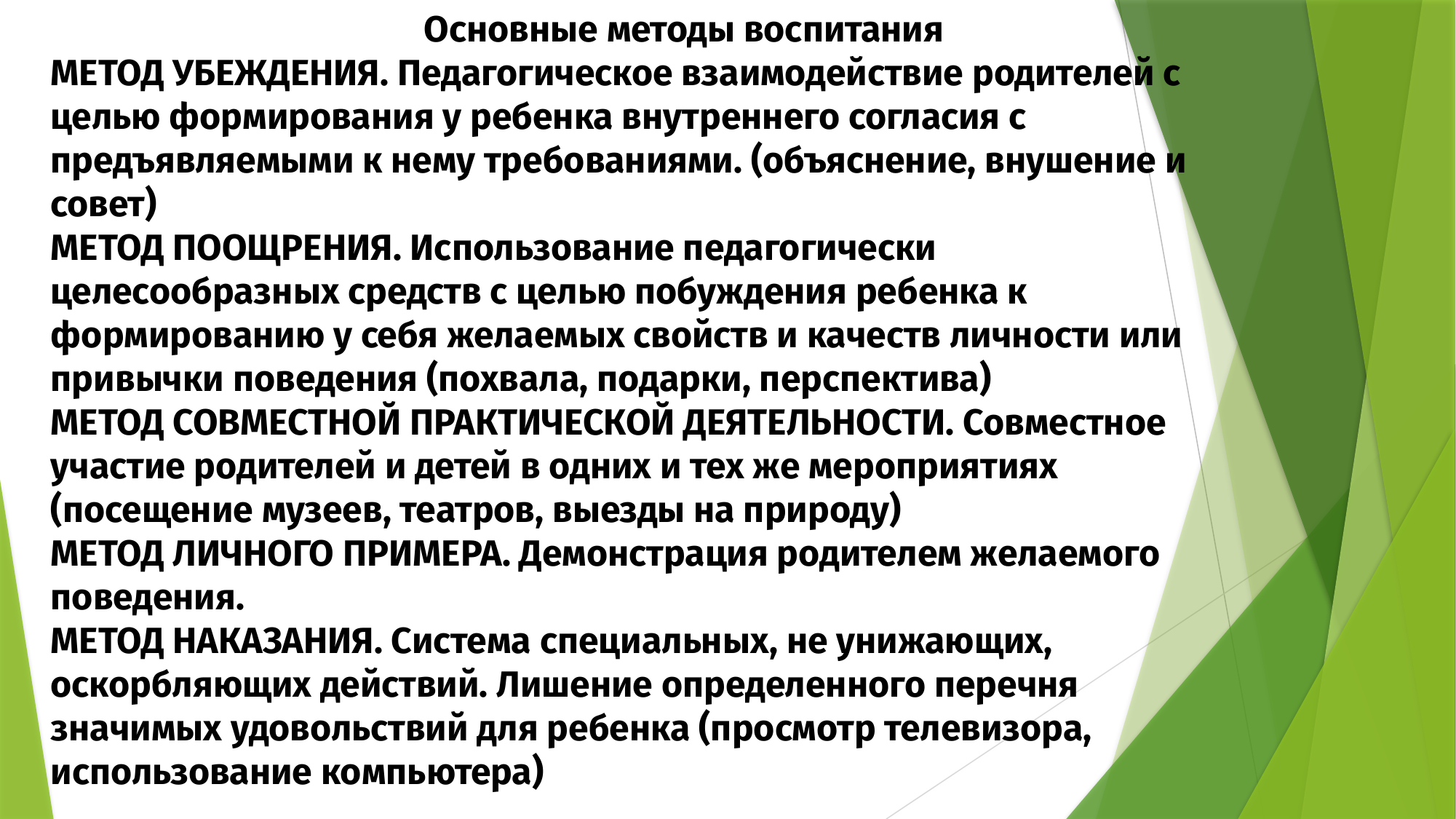

Основные методы воспитания
МЕТОД УБЕЖДЕНИЯ. Педагогическое взаимодействие родителей с целью формирования у ребенка внутреннего согласия с предъявляемыми к нему требованиями. (объяснение, внушение и совет)
МЕТОД ПООЩРЕНИЯ. Использование педагогически целесообразных средств с целью побуждения ребенка к формированию у себя желаемых свойств и качеств личности или привычки поведения (похвала, подарки, перспектива)
МЕТОД СОВМЕСТНОЙ ПРАКТИЧЕСКОЙ ДЕЯТЕЛЬНОСТИ. Совместное участие родителей и детей в одних и тех же мероприятиях (посещение музеев, театров, выезды на природу)
МЕТОД ЛИЧНОГО ПРИМЕРА. Демонстрация родителем желаемого поведения.
МЕТОД НАКАЗАНИЯ. Система специальных, не унижающих, оскорбляющих действий. Лишение определенного перечня значимых удовольствий для ребенка (просмотр телевизора, использование компьютера)